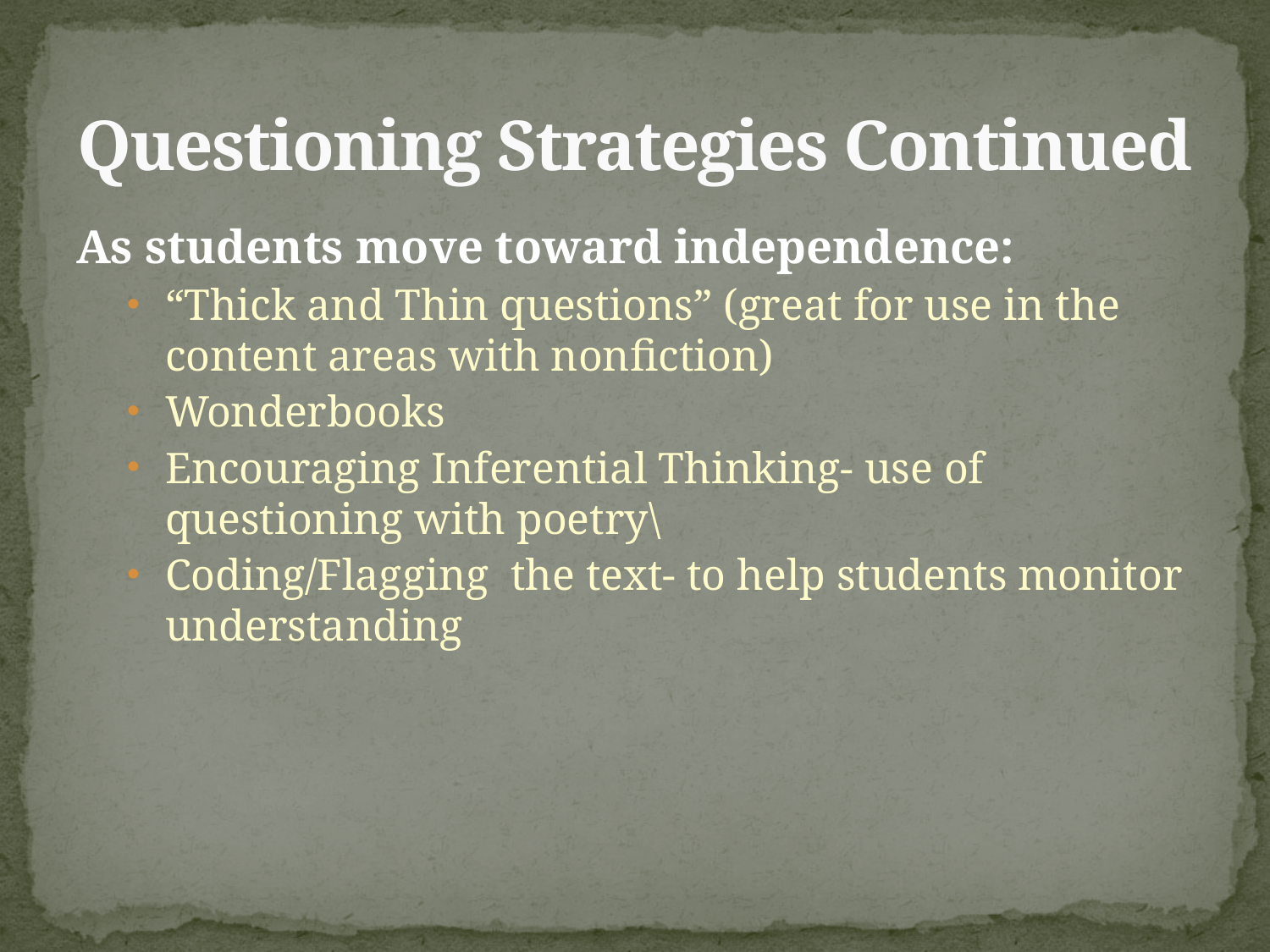

# Questioning Strategies Continued
As students move toward independence:
“Thick and Thin questions” (great for use in the content areas with nonfiction)
Wonderbooks
Encouraging Inferential Thinking- use of questioning with poetry\
Coding/Flagging  the text- to help students monitor understanding